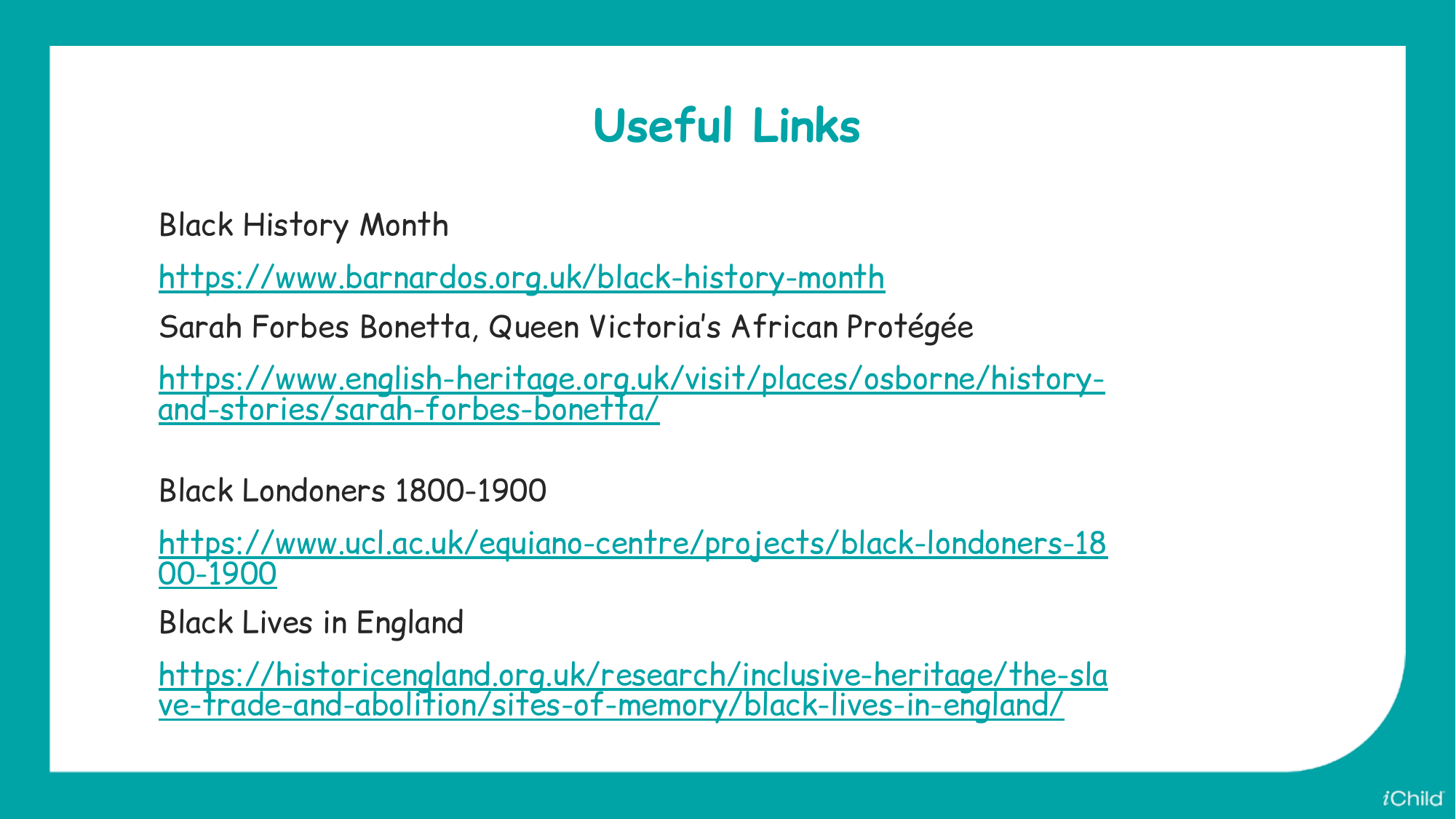

Useful Links
Black History Month
https://www.barnardos.org.uk/black-history-month
Sarah Forbes Bonetta, Queen Victoria’s African Protégée
https://www.english-heritage.org.uk/visit/places/osborne/history-and-stories/sarah-forbes-bonetta/
Black Londoners 1800-1900
https://www.ucl.ac.uk/equiano-centre/projects/black-londoners-1800-1900
Black Lives in England
https://historicengland.org.uk/research/inclusive-heritage/the-slave-trade-and-abolition/sites-of-memory/black-lives-in-england/